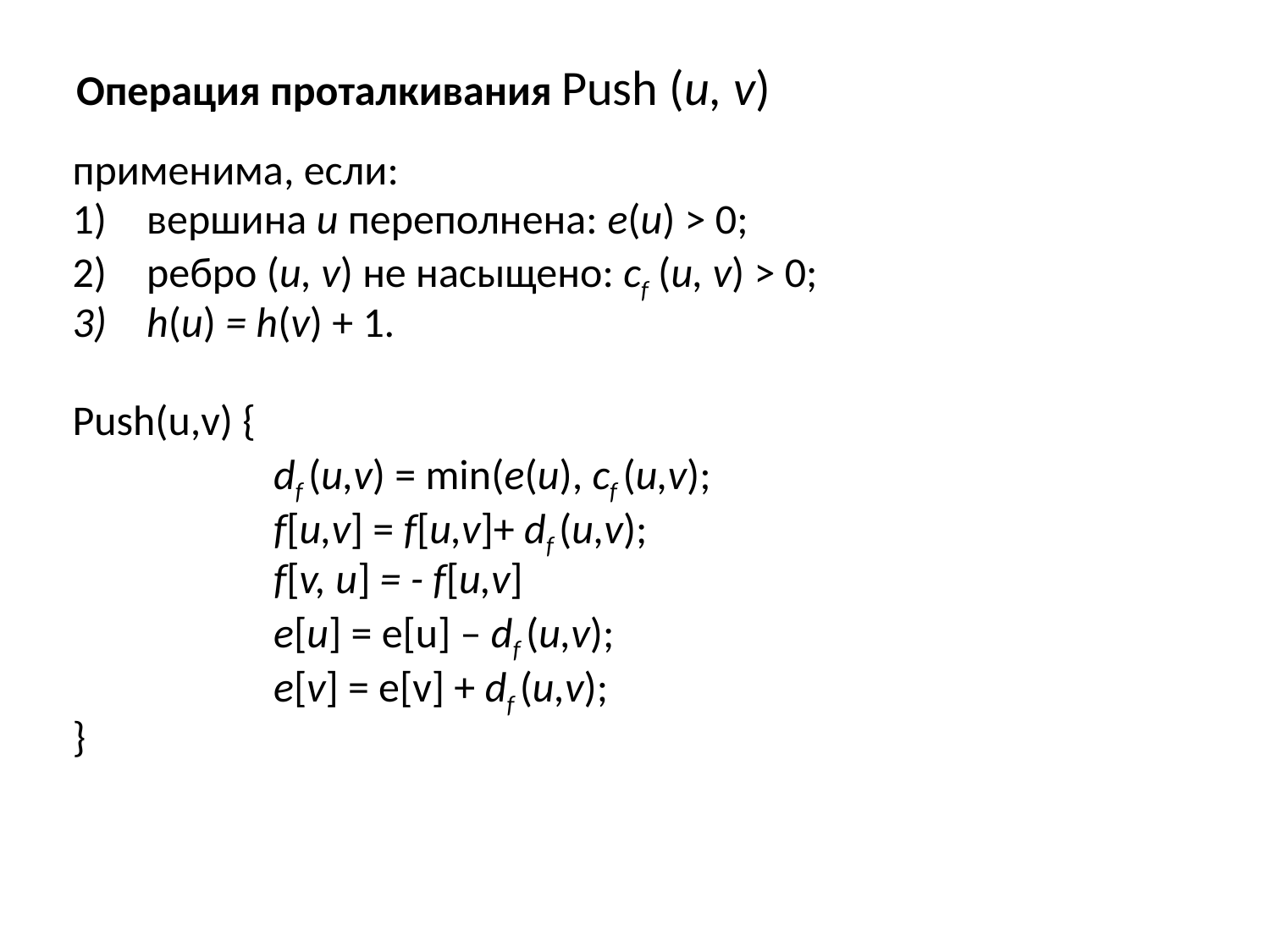

# Операция проталкивания Push (и, v)
применима, если:
вершина u переполнена: e(u) > 0;
ребро (и, v) не насыщено: сf (и, v) > 0;
h(u) = h(v) + 1.

Push(u,v) {
		df (u,v) = min(e(u), cf (u,v);
   		f[u,v] = f[u,v]+ df (u,v);
		f[v, u] = - f[u,v]
		e[u] = e[u] – df (u,v);
		e[v] = e[v] + df (u,v);
}